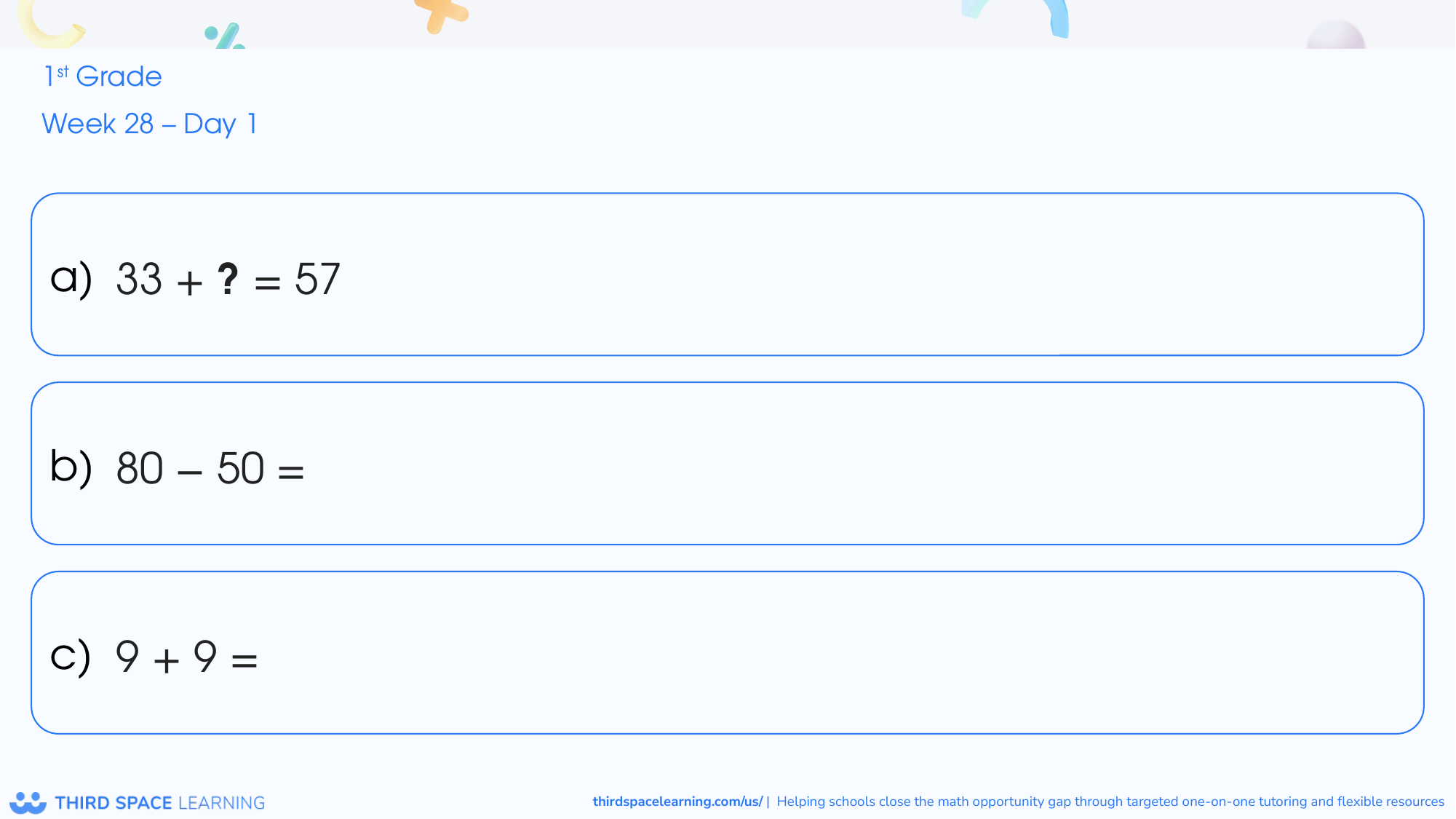

1st Grade
Week 28 – Day 1
33 + ? = 57
80 − 50 =
9 + 9 =